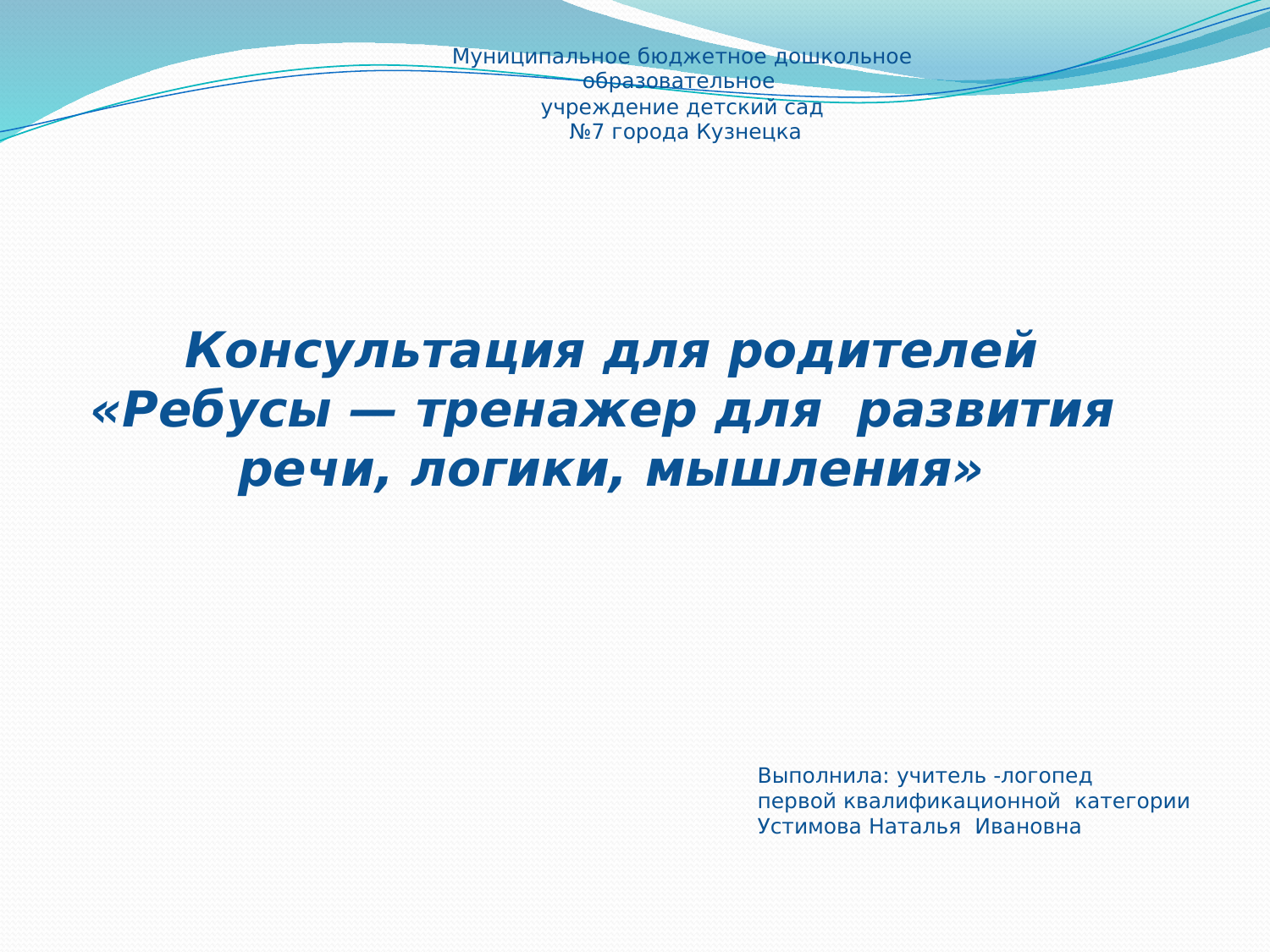

Муниципальное бюджетное дошкольное образовательное
учреждение детский сад
 №7 города Кузнецка
# Консультация для родителей «Ребусы — тренажер для  развития речи, логики, мышления»
Выполнила: учитель -логопед
первой квалификационной  категории
Устимова Наталья  Ивановна